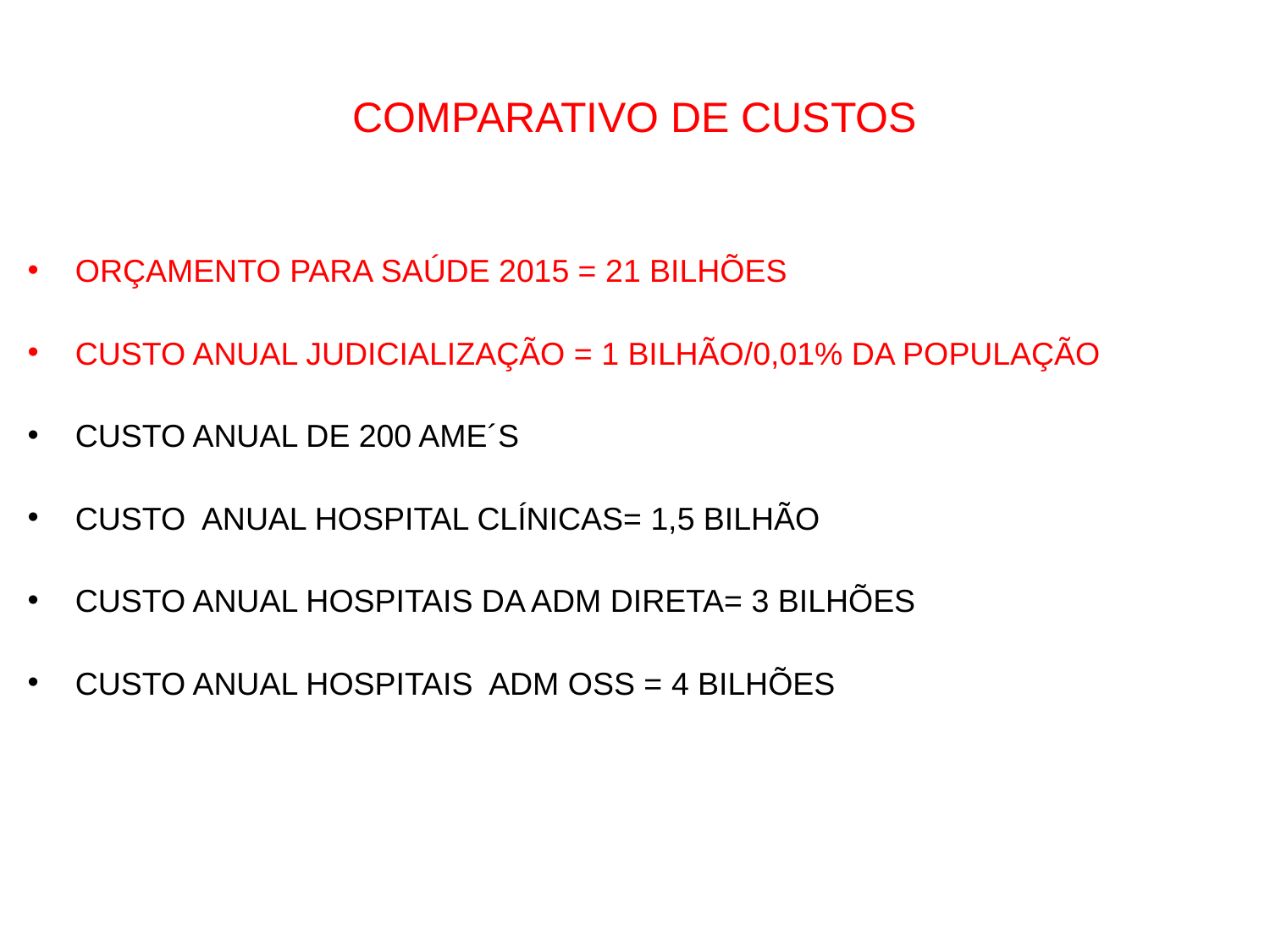

# COMPARATIVO DE CUSTOS
ORÇAMENTO PARA SAÚDE 2015 = 21 BILHÕES
CUSTO ANUAL JUDICIALIZAÇÃO = 1 BILHÃO/0,01% DA POPULAÇÃO
CUSTO ANUAL DE 200 AME´S
CUSTO  ANUAL HOSPITAL CLÍNICAS= 1,5 BILHÃO
CUSTO ANUAL HOSPITAIS DA ADM DIRETA= 3 BILHÕES
CUSTO ANUAL HOSPITAIS  ADM OSS = 4 BILHÕES